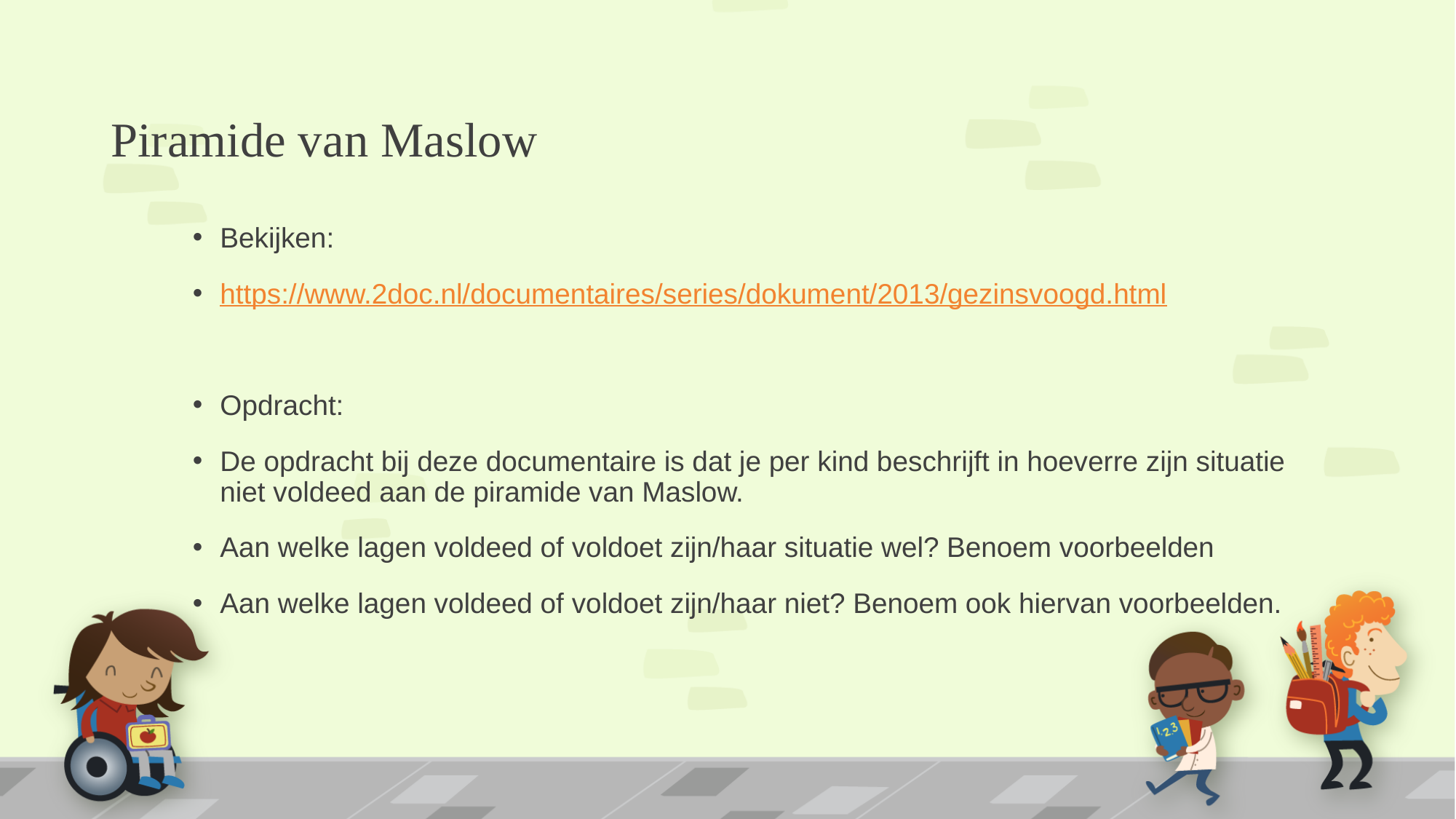

# Piramide van Maslow
Bekijken:
https://www.2doc.nl/documentaires/series/dokument/2013/gezinsvoogd.html

Opdracht:
De opdracht bij deze documentaire is dat je per kind beschrijft in hoeverre zijn situatie niet voldeed aan de piramide van Maslow.
Aan welke lagen voldeed of voldoet zijn/haar situatie wel? Benoem voorbeelden
Aan welke lagen voldeed of voldoet zijn/haar niet? Benoem ook hiervan voorbeelden.